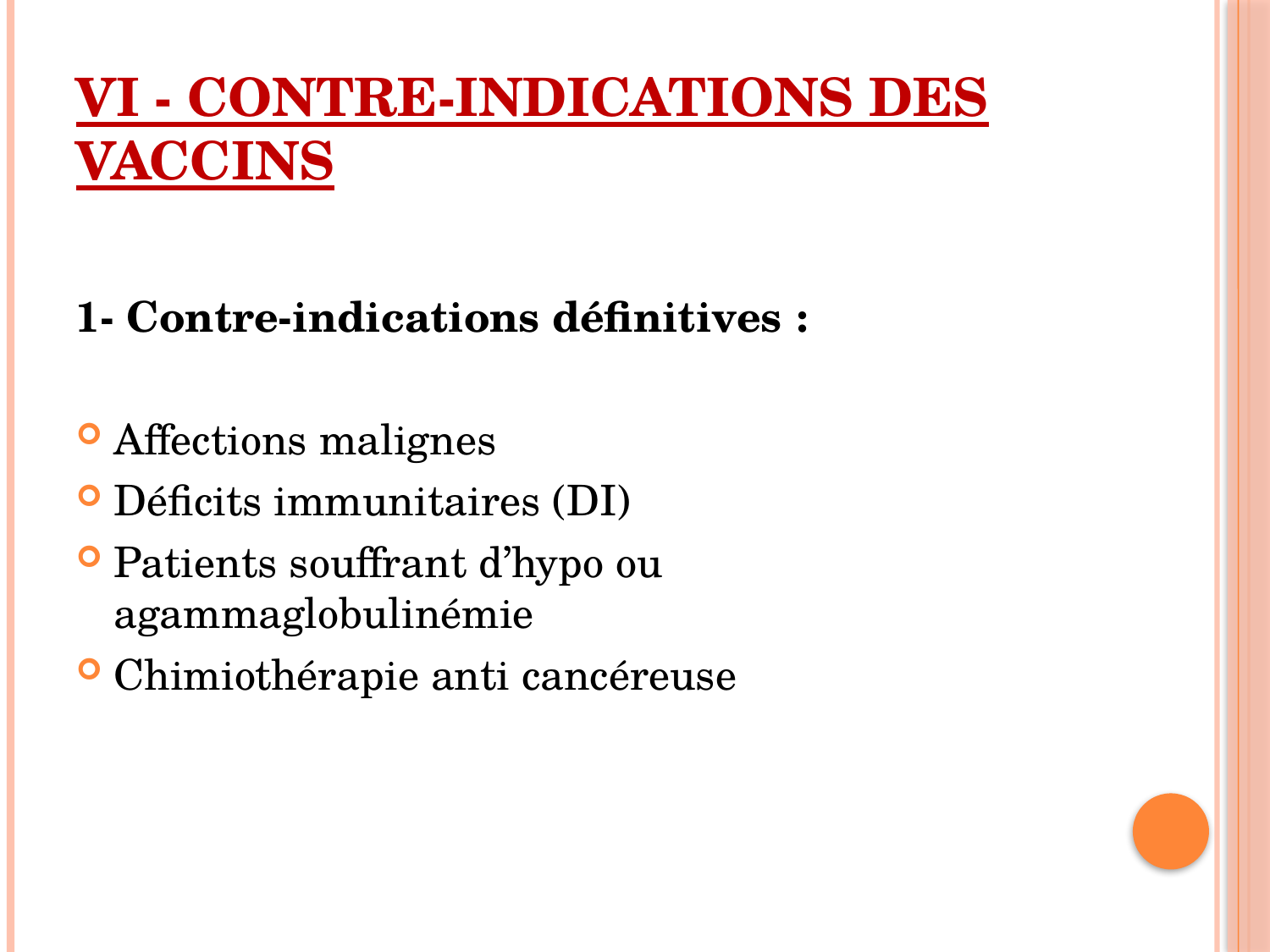

# VI - Contre-indications des vaccins

1- Contre-indications définitives :

Affections malignes
Déficits immunitaires (DI)
Patients souffrant d’hypo ou agammaglobulinémie
Chimiothérapie anti cancéreuse